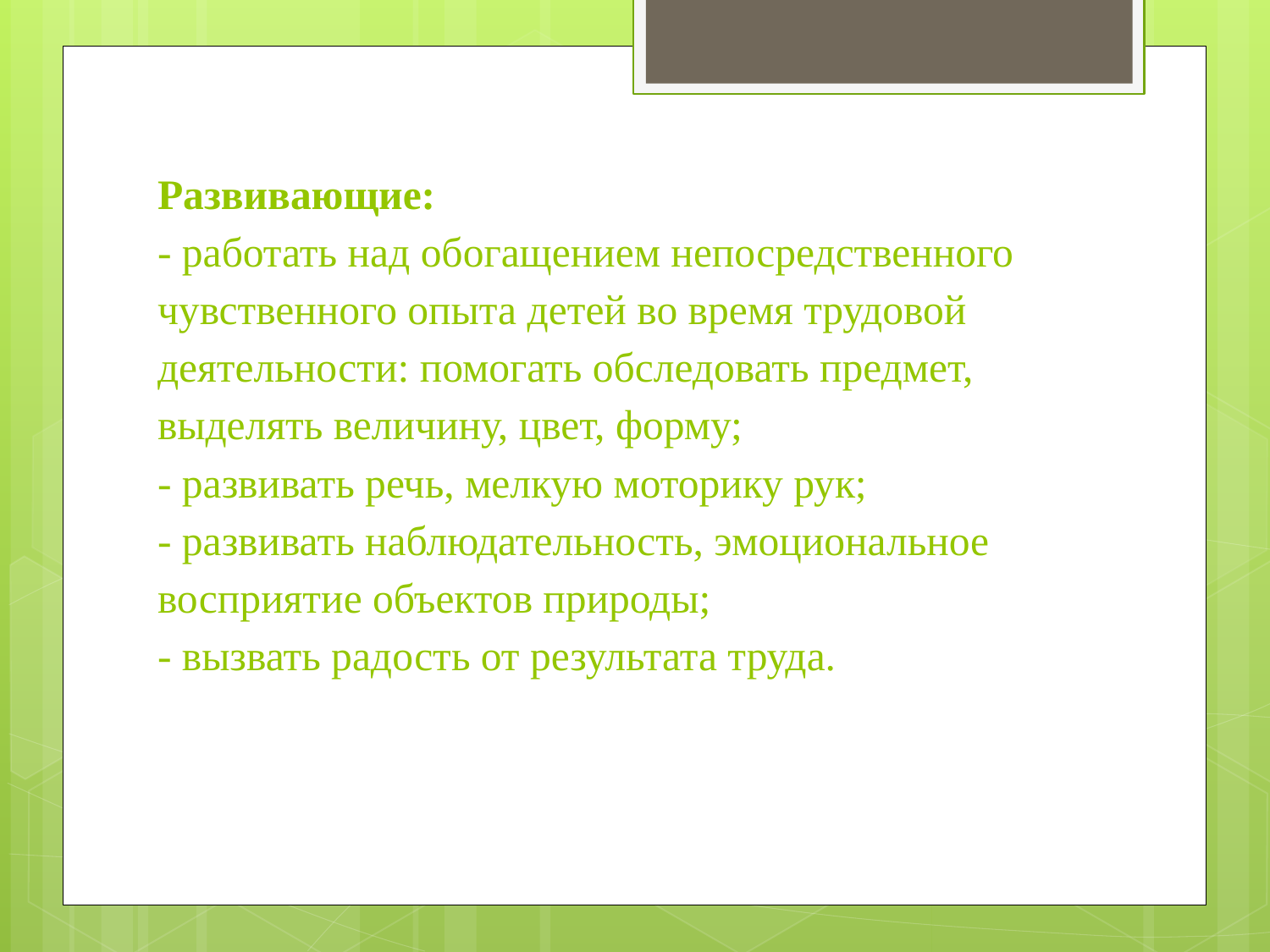

# Развивающие: - работать над обогащением непосредственного чувственного опыта детей во время трудовой деятельности: помогать обследовать предмет, выделять величину, цвет, форму; - развивать речь, мелкую моторику рук; - развивать наблюдательность, эмоциональное восприятие объектов природы; - вызвать радость от результата труда.